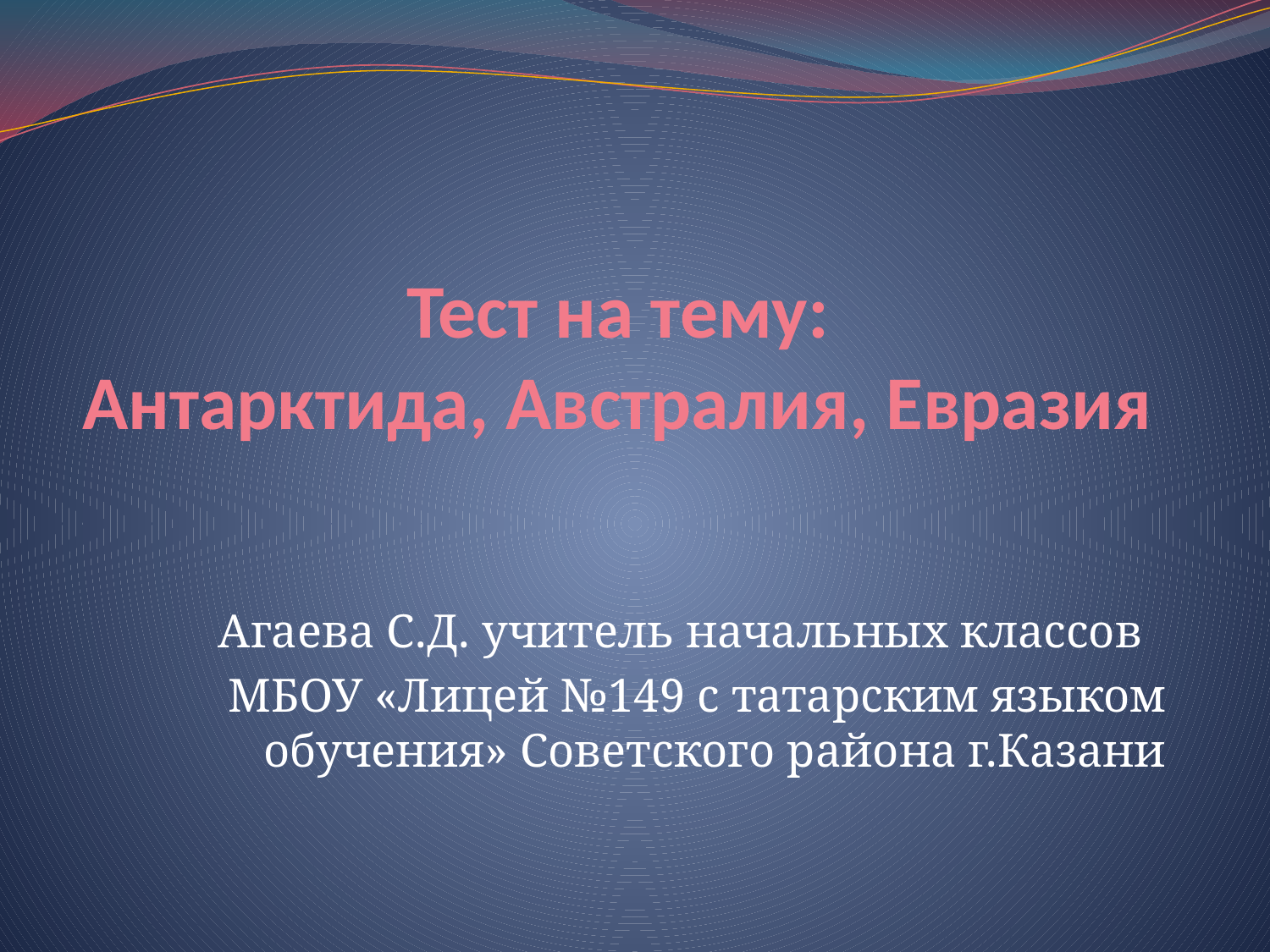

# Тест на тему: Антарктида, Австралия, Евразия
Агаева С.Д. учитель начальных классов
МБОУ «Лицей №149 с татарским языком обучения» Советского района г.Казани